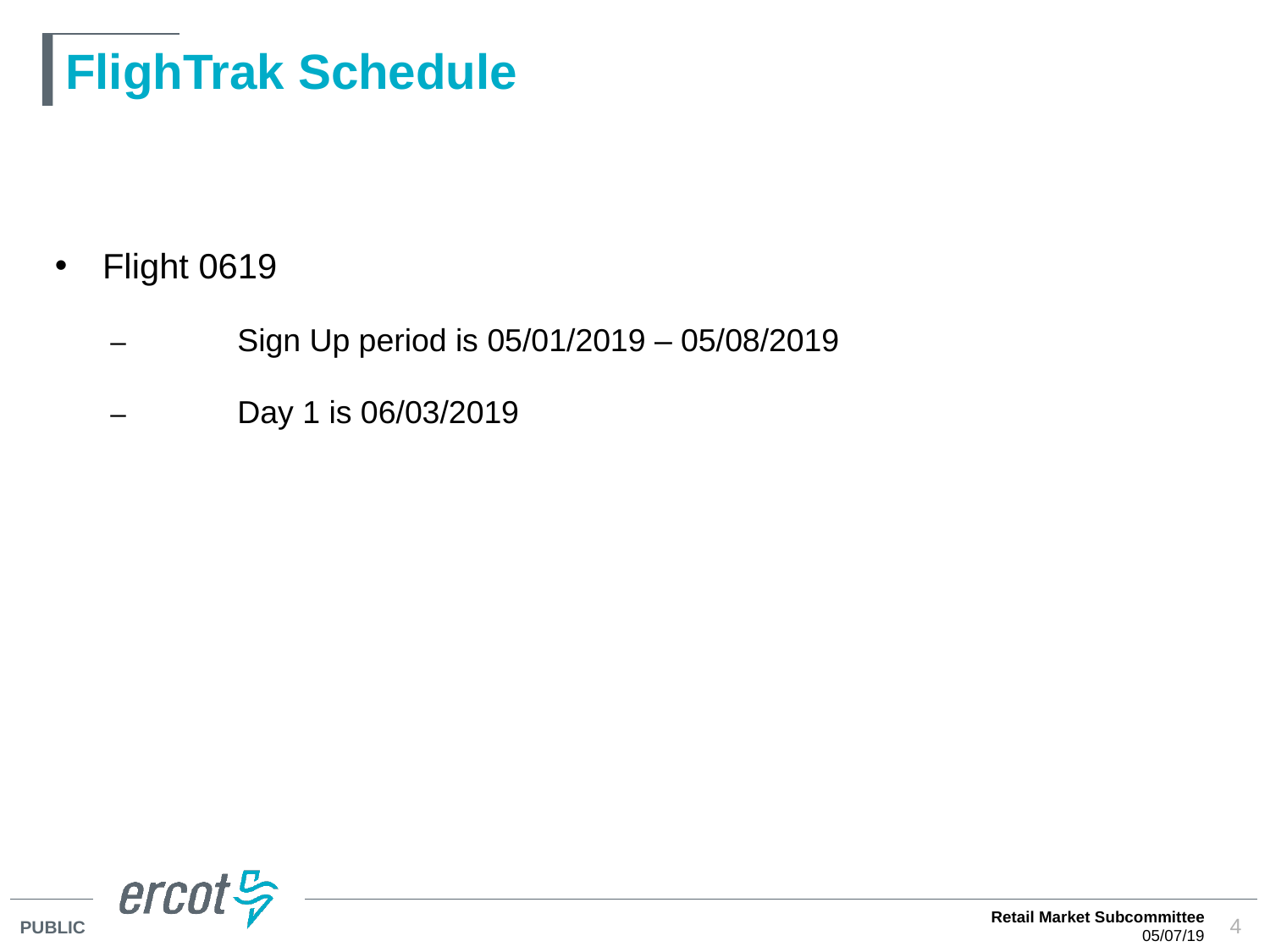

# FlighTrak Schedule

Flight 0619
–	Sign Up period is 05/01/2019 – 05/08/2019
–	Day 1 is 06/03/2019

Retail Market Subcommittee
05/07/19
4